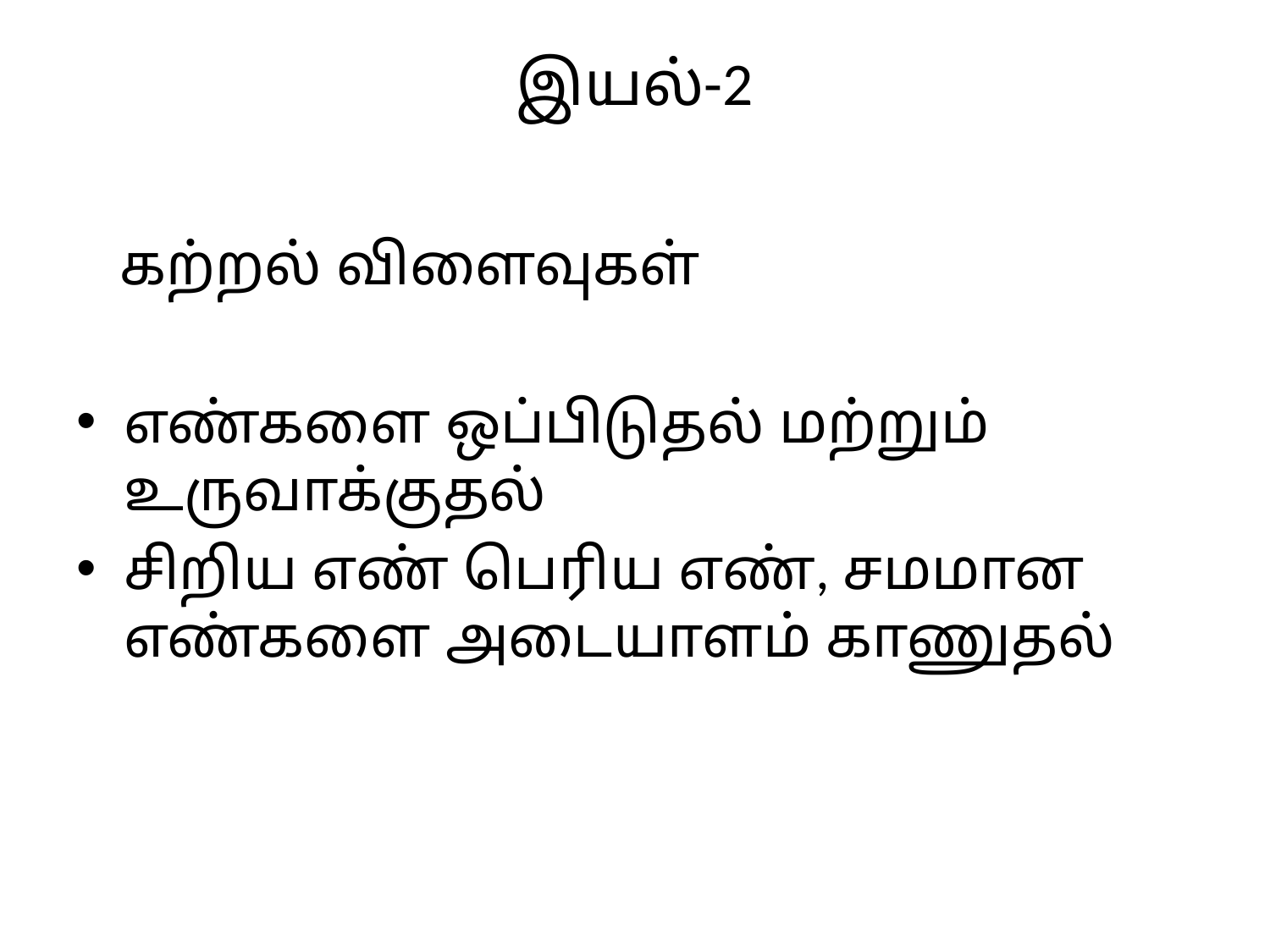

# இயல்-2
   கற்றல் விளைவுகள்

எண்களை ஒப்பிடுதல் மற்றும் உருவாக்குதல்
சிறிய எண் பெரிய எண், சமமான எண்களை அடையாளம் காணுதல்